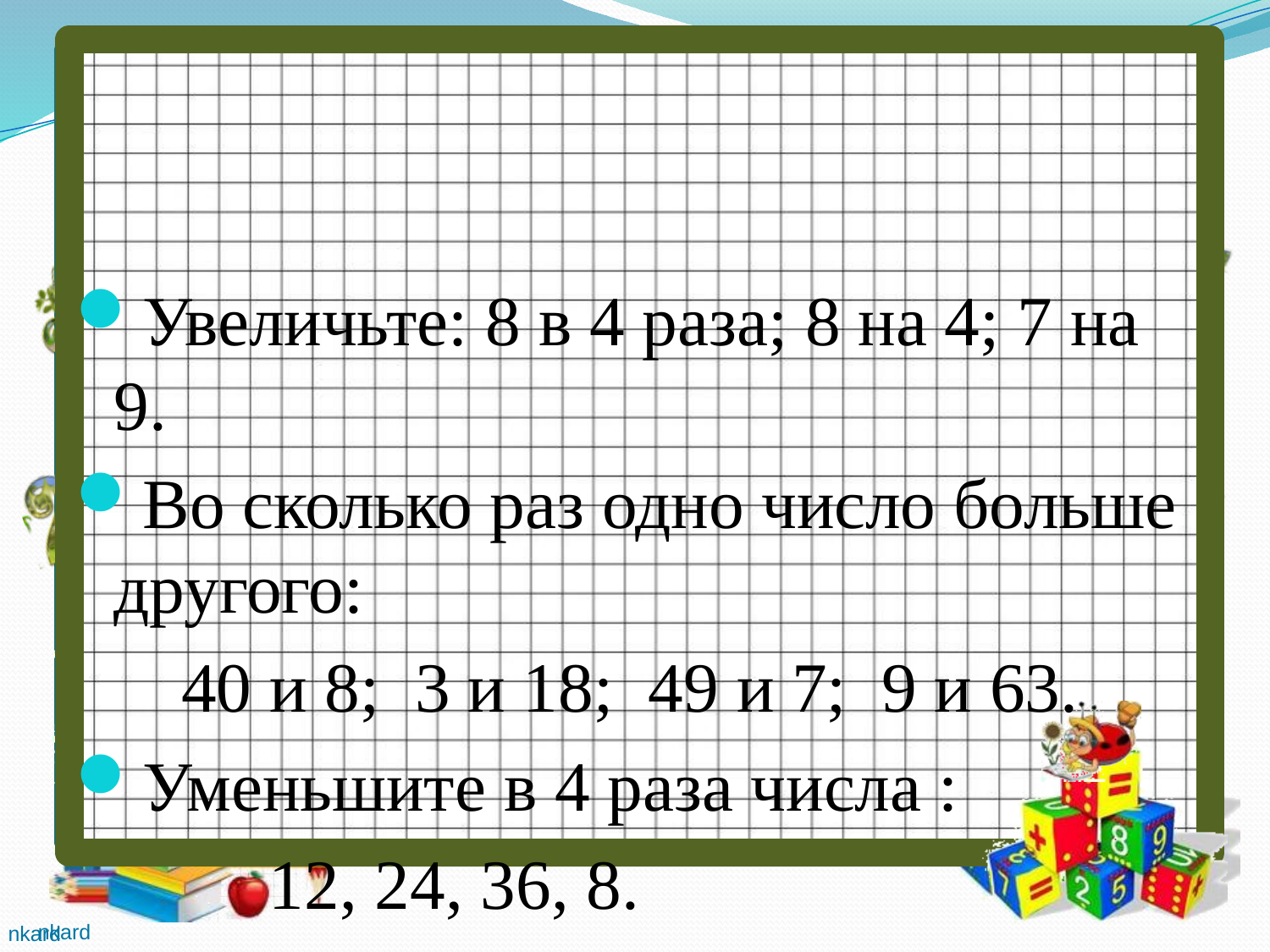

#
Увеличьте: 8 в 4 раза; 8 на 4; 7 на 9.
Во сколько раз одно число больше другого:
      40 и 8;  3 и 18;  49 и 7;  9 и 63.
Уменьшите в 4 раза числа :
           12, 24, 36, 8.